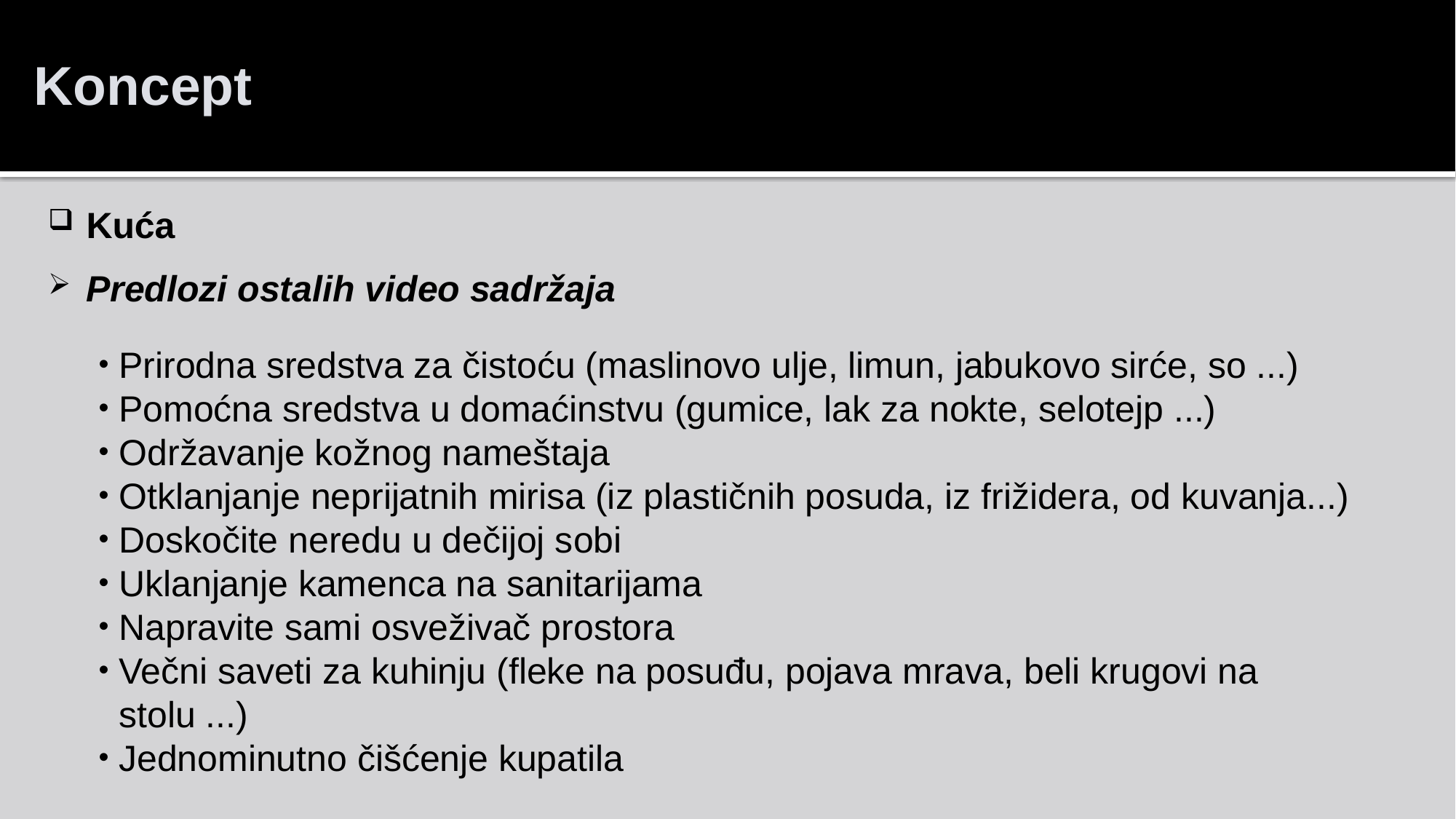

Koncept

Kuća

Predlozi ostalih video sadržaja

Prirodna sredstva za čistoću (maslinovo ulje, limun, jabukovo sirće, so ...)
Pomoćna sredstva u domaćinstvu (gumice, lak za nokte, selotejp ...)
Održavanje kožnog nameštaja
Otklanjanje neprijatnih mirisa (iz plastičnih posuda, iz frižidera, od kuvanja...)
Doskočite neredu u dečijoj sobi
Uklanjanje kamenca na sanitarijama
Napravite sami osveživač prostora
Večni saveti za kuhinju (fleke na posuđu, pojava mrava, beli krugovi na stolu ...)
Jednominutno čišćenje kupatila